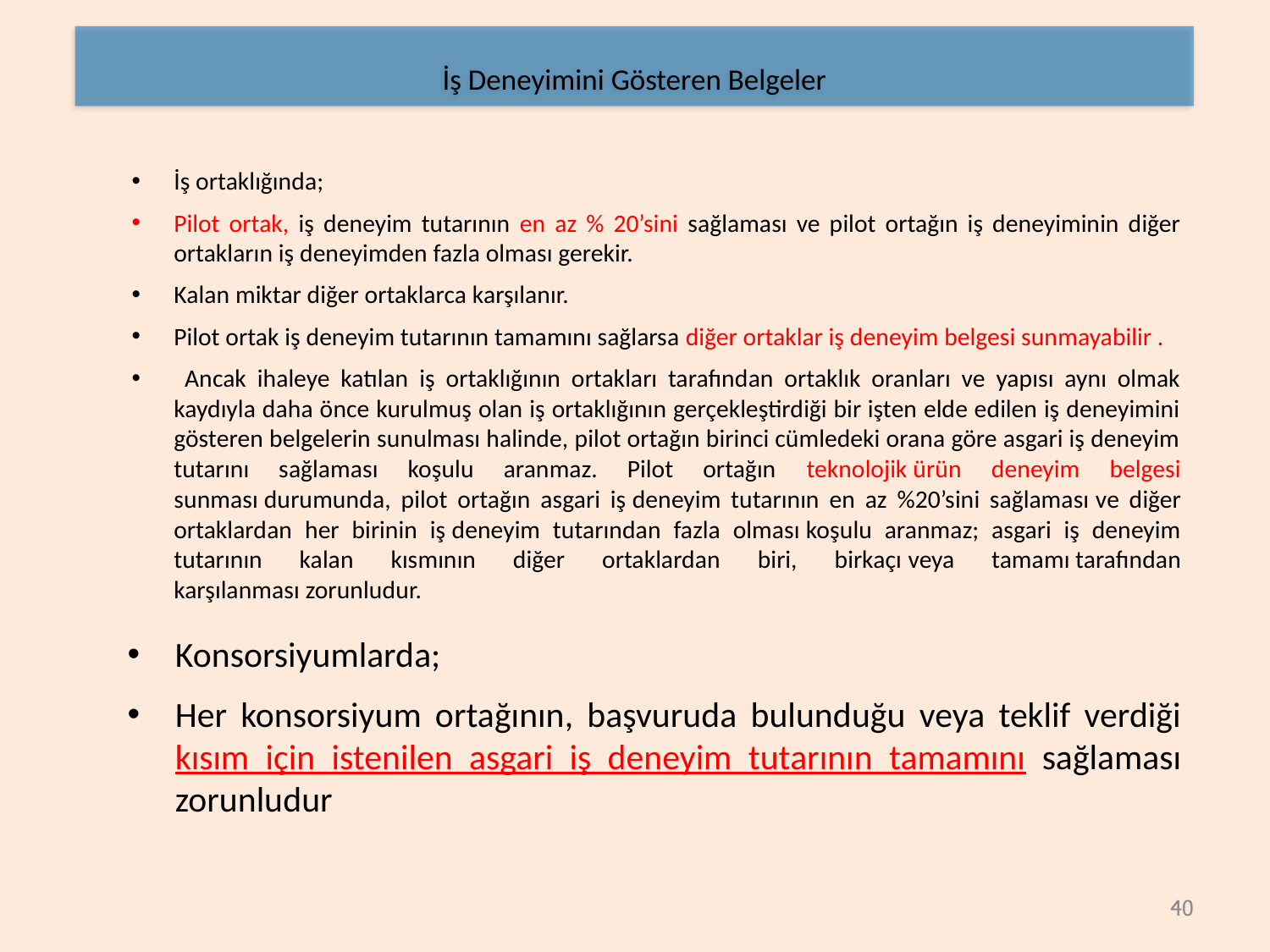

İş Deneyimini Gösteren Belgeler

İş ortaklığında;
Pilot ortak, iş deneyim tutarının en az % 20’sini sağlaması ve pilot ortağın iş deneyiminin diğer ortakların iş deneyimden fazla olması gerekir.
Kalan miktar diğer ortaklarca karşılanır.
Pilot ortak iş deneyim tutarının tamamını sağlarsa diğer ortaklar iş deneyim belgesi sunmayabilir .
 Ancak ihaleye katılan iş ortaklığının ortakları tarafından ortaklık oranları ve yapısı aynı olmak kaydıyla daha önce kurulmuş olan iş ortaklığının gerçekleştirdiği bir işten elde edilen iş deneyimini gösteren belgelerin sunulması halinde, pilot ortağın birinci cümledeki orana göre asgari iş deneyim tutarını sağlaması koşulu aranmaz. Pilot ortağın teknolojik ürün deneyim belgesi sunması durumunda, pilot ortağın asgari iş deneyim tutarının en az %20’sini sağlaması ve diğer ortaklardan her birinin iş deneyim tutarından fazla olması koşulu aranmaz; asgari iş deneyim tutarının kalan kısmının diğer ortaklardan biri, birkaçı veya tamamı tarafından karşılanması zorunludur.
Konsorsiyumlarda;
Her konsorsiyum ortağının, başvuruda bulunduğu veya teklif verdiği kısım için istenilen asgari iş deneyim tutarının tamamını sağlaması zorunludur
40